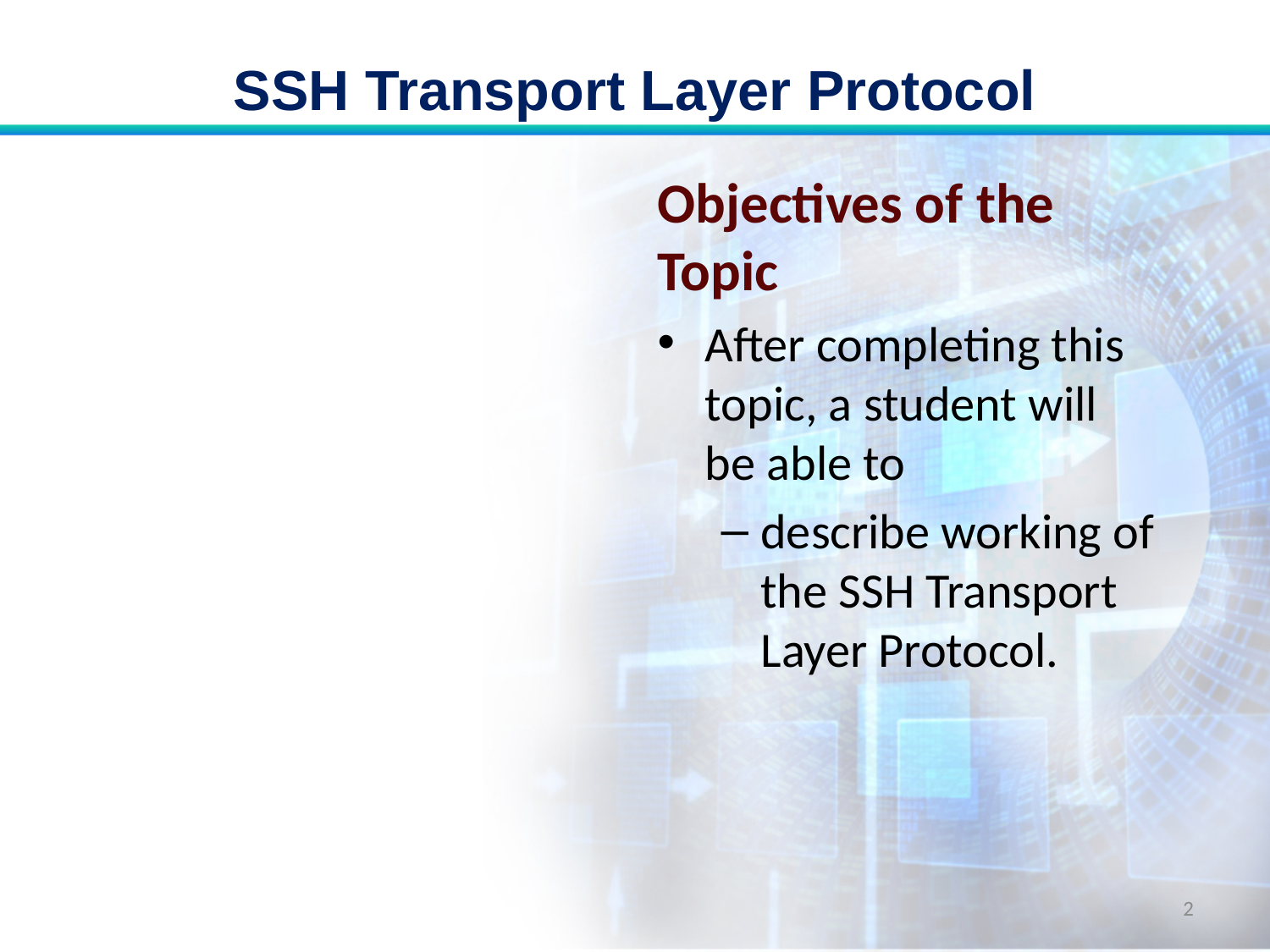

# SSH Transport Layer Protocol
Objectives of the Topic
After completing this topic, a student will be able to
describe working of the SSH Transport Layer Protocol.
2